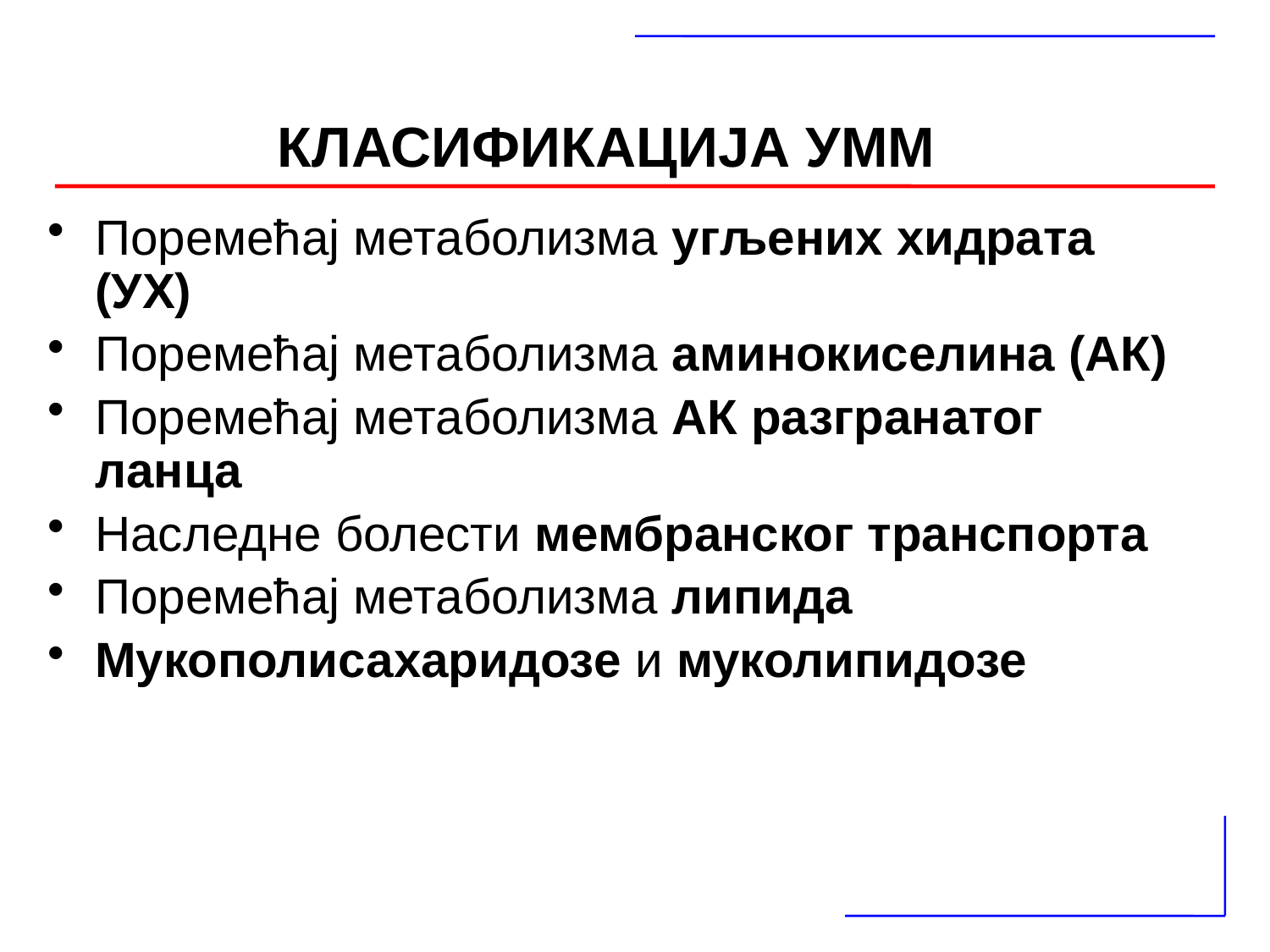

КЛАСИФИКАЦИЈА УММ
Поремећај метаболизма угљених хидрата (УХ)
Поремећај метаболизма аминокиселина (АК)
Поремећај метаболизма АК разгранатог ланца
Наследне болести мембранског транспорта
Поремећај метаболизма липида
Мукополисахаридозе и муколипидозе